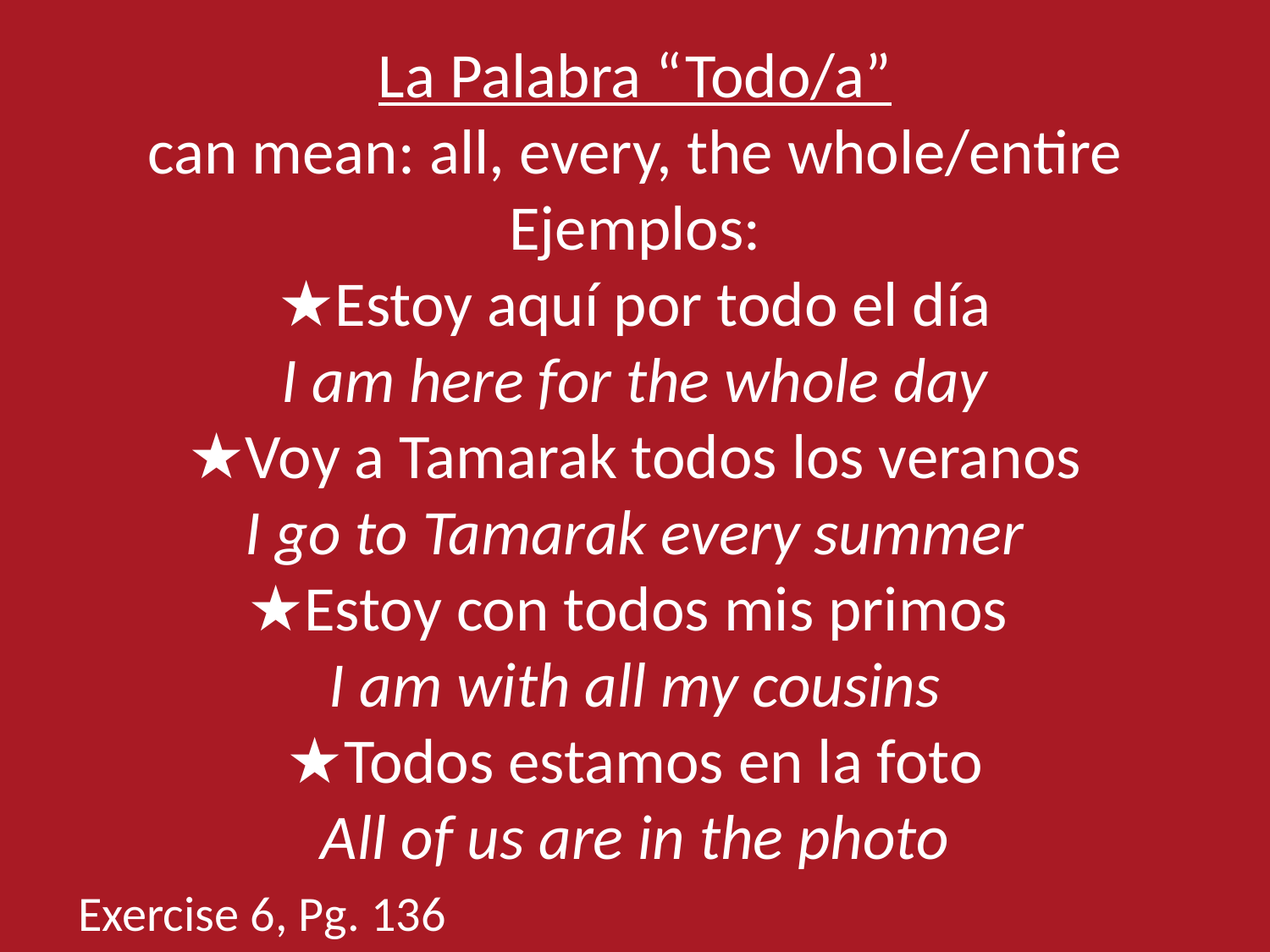

# La Palabra “Todo/a” can mean: all, every, the whole/entire Ejemplos: ★Estoy aquí por todo el día I am here for the whole day ★Voy a Tamarak todos los veranos I go to Tamarak every summer ★Estoy con todos mis primos I am with all my cousins ★Todos estamos en la foto All of us are in the photo
Exercise 6, Pg. 136